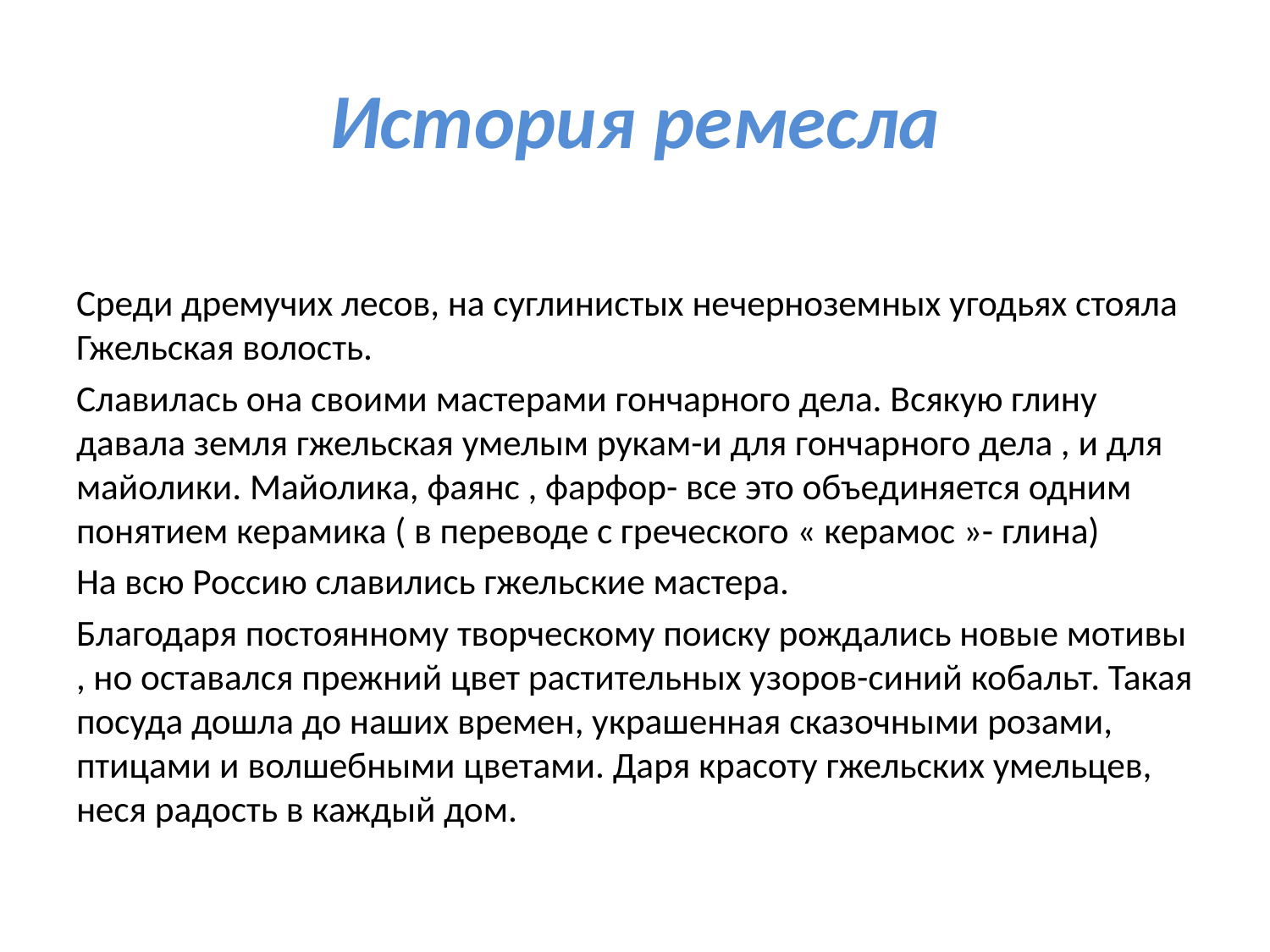

# История ремесла

Среди дремучих лесов, на суглинистых нечерноземных угодьях стояла Гжельская волость.
Славилась она своими мастерами гончарного дела. Всякую глину давала земля гжельская умелым рукам-и для гончарного дела , и для майолики. Майолика, фаянс , фарфор- все это объединяется одним понятием керамика ( в переводе с греческого « керамос »- глина)
На всю Россию славились гжельские мастера.
Благодаря постоянному творческому поиску рождались новые мотивы , но оставался прежний цвет растительных узоров-синий кобальт. Такая посуда дошла до наших времен, украшенная сказочными розами, птицами и волшебными цветами. Даря красоту гжельских умельцев, неся радость в каждый дом.